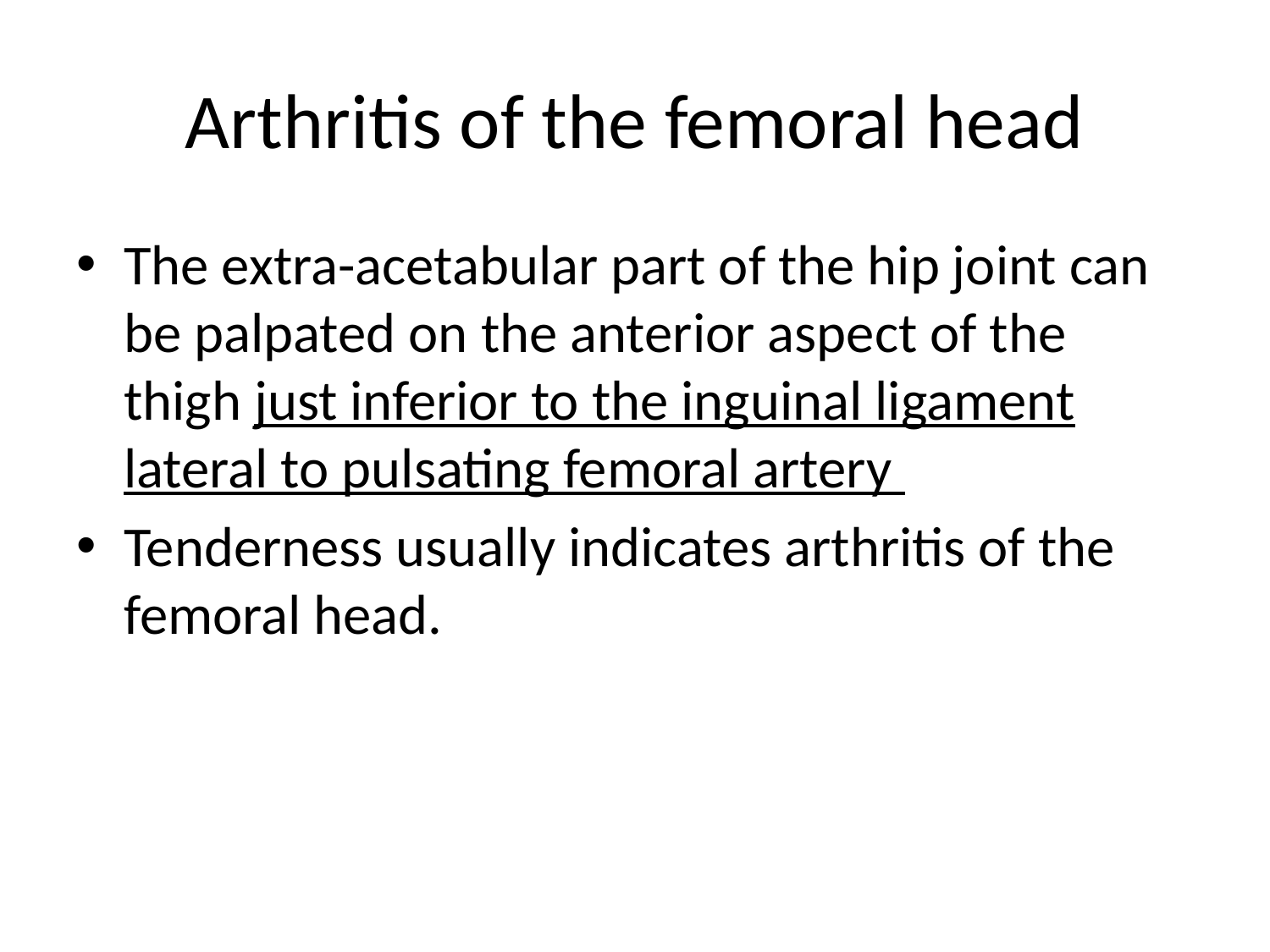

# Arthritis of the femoral head
The extra-acetabular part of the hip joint can be palpated on the anterior aspect of the thigh just inferior to the inguinal ligament lateral to pulsating femoral artery
Tenderness usually indicates arthritis of the femoral head.